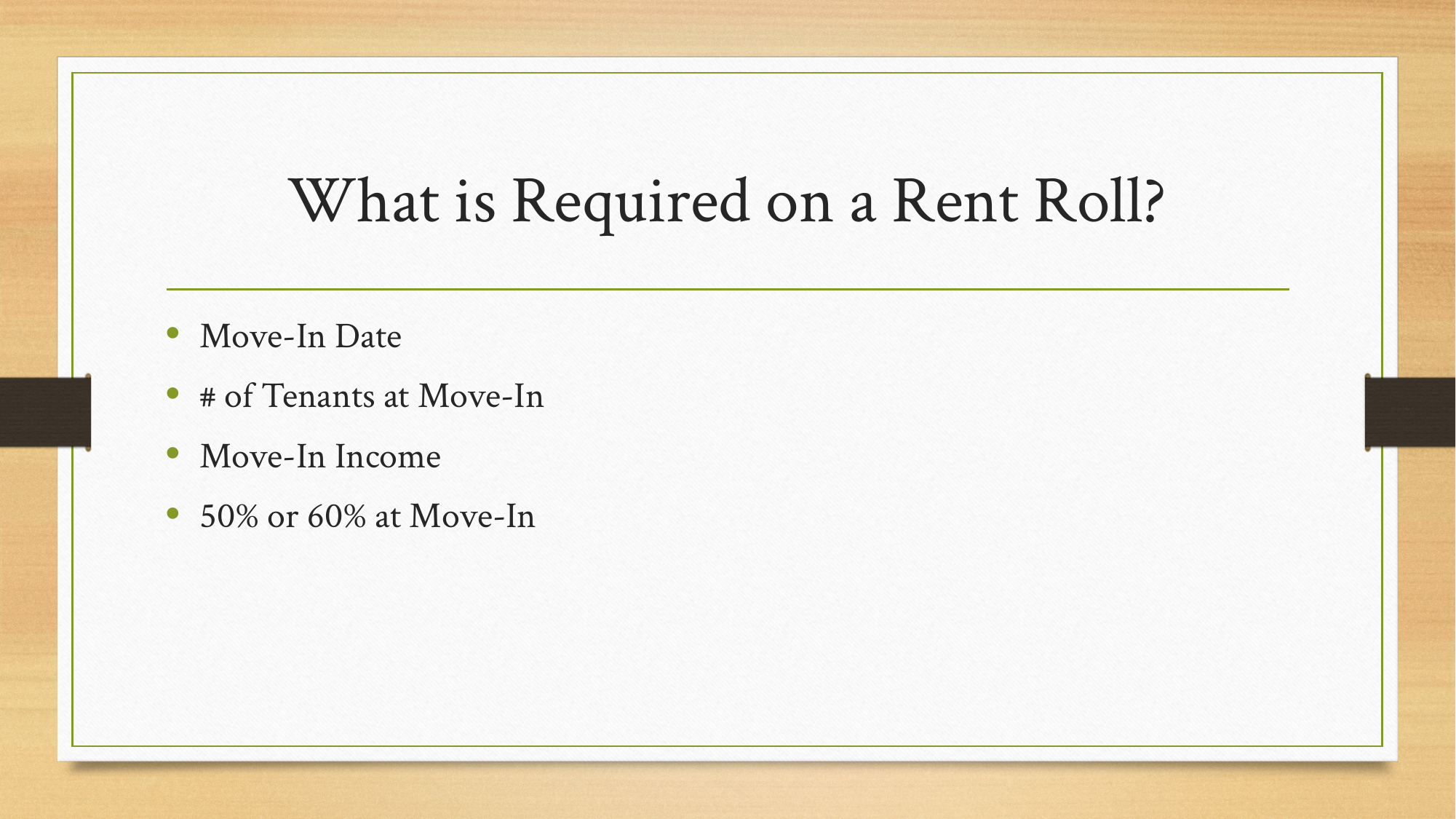

# What is Required on a Rent Roll?
Move-In Date
# of Tenants at Move-In
Move-In Income
50% or 60% at Move-In